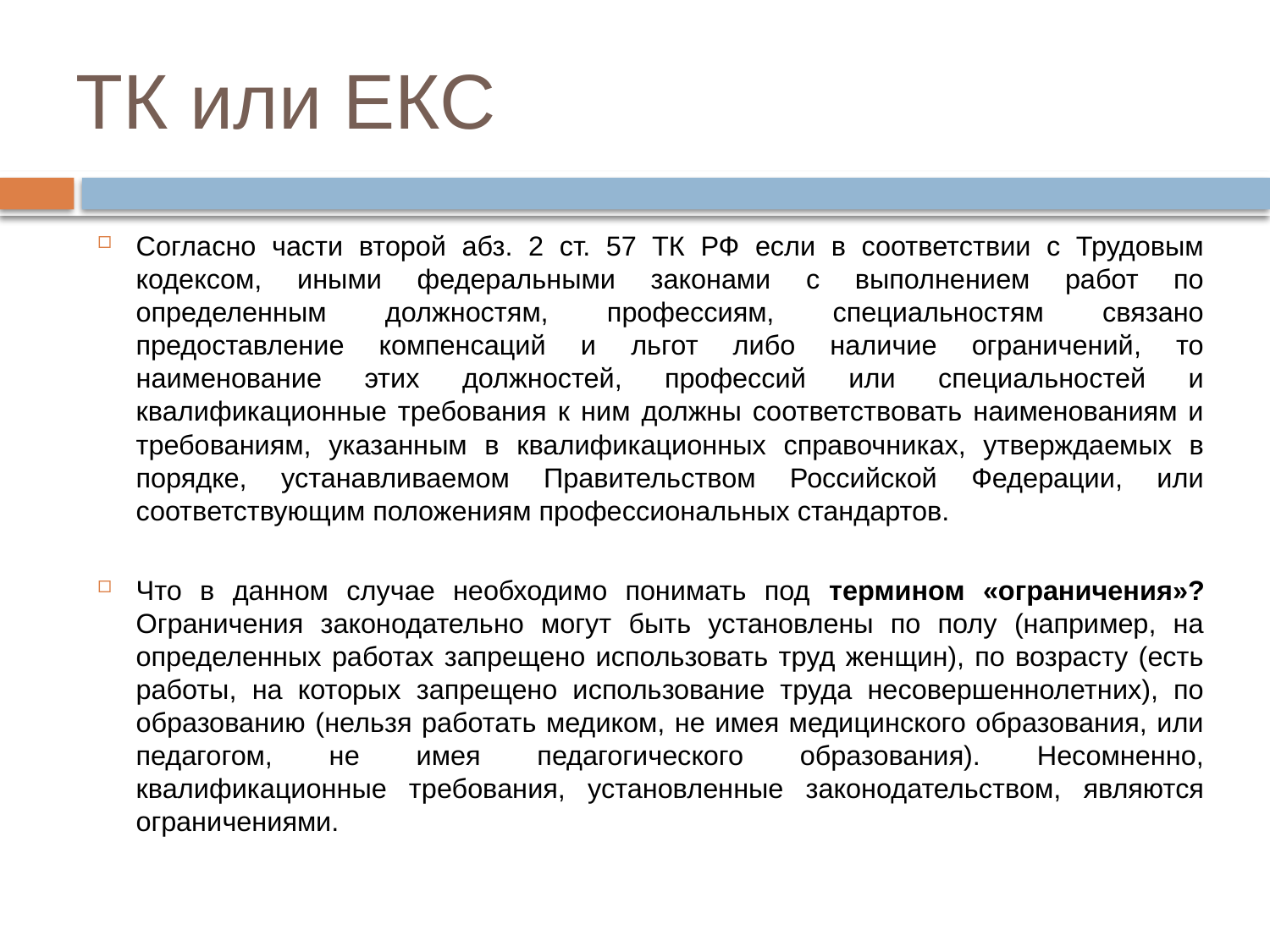

# ТК или ЕКС
Согласно части второй абз. 2 ст. 57 ТК РФ если в соответствии с Трудовым кодексом, иными федеральными законами с выполнением работ по определенным должностям, профессиям, специальностям связано предоставление компенсаций и льгот либо наличие ограничений, то наименование этих должностей, профессий или специальностей и квалификационные требования к ним должны соответствовать наименованиям и требованиям, указанным в квалификационных справочниках, утверждаемых в порядке, устанавливаемом Правительством Российской Федерации, или соответствующим положениям профессиональных стандартов.

Что в данном случае необходимо понимать под термином «ограничения»? Ограничения законодательно могут быть установлены по полу (например, на определенных работах запрещено использовать труд женщин), по возрасту (есть работы, на которых запрещено использование труда несовершеннолетних), по образованию (нельзя работать медиком, не имея медицинского образования, или педагогом, не имея педагогического образования). Несомненно, квалификационные требования, установленные законодательством, являются ограничениями.